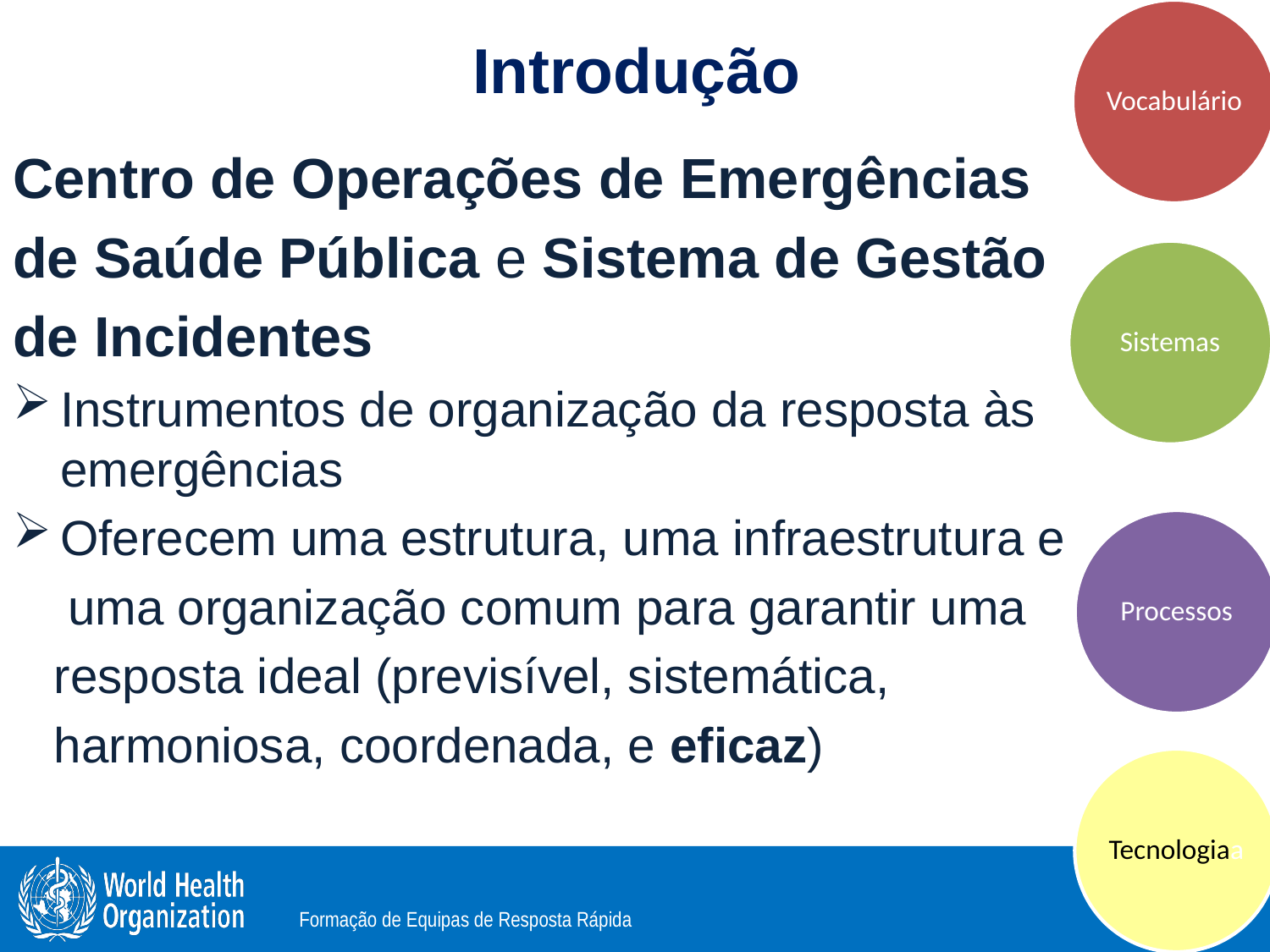

# Introdução

Vocabulário
Centro de Operações de Emergências
de Saúde Pública e Sistema de Gestão
de Incidentes
Instrumentos de organização da resposta às emergências
Oferecem uma estrutura, uma infraestrutura e
    uma organização comum para garantir uma
   resposta ideal (previsível, sistemática,
   harmoniosa, coordenada, e eficaz)

Sistemas

Processos

Tecnologiaa